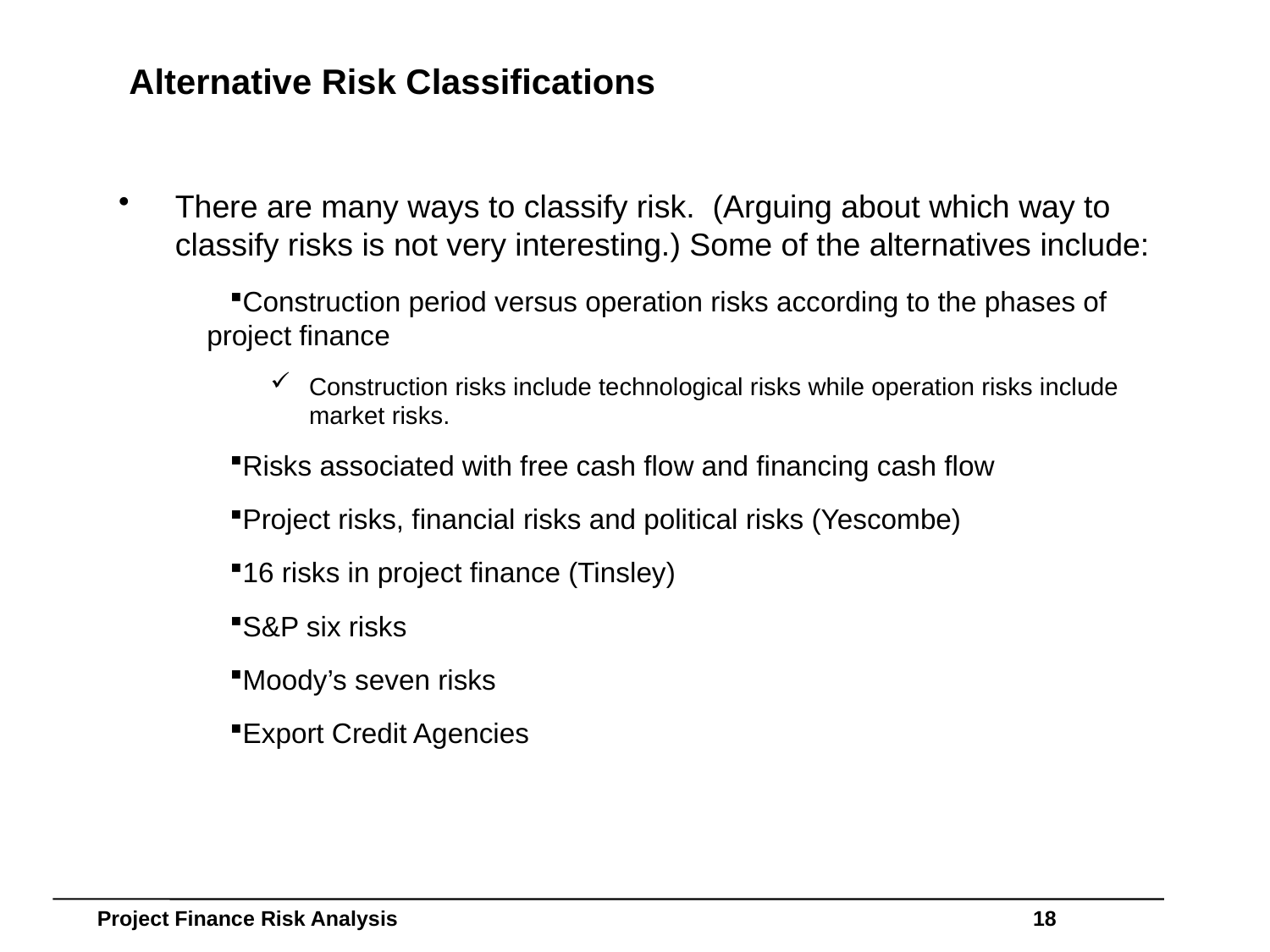

# Alternative Risk Classifications
There are many ways to classify risk.  (Arguing about which way to classify risks is not very interesting.) Some of the alternatives include:
Construction period versus operation risks according to the phases of project finance
Construction risks include technological risks while operation risks include market risks.
Risks associated with free cash flow and financing cash flow
Project risks, financial risks and political risks (Yescombe)
16 risks in project finance (Tinsley)
S&P six risks
Moody’s seven risks
Export Credit Agencies